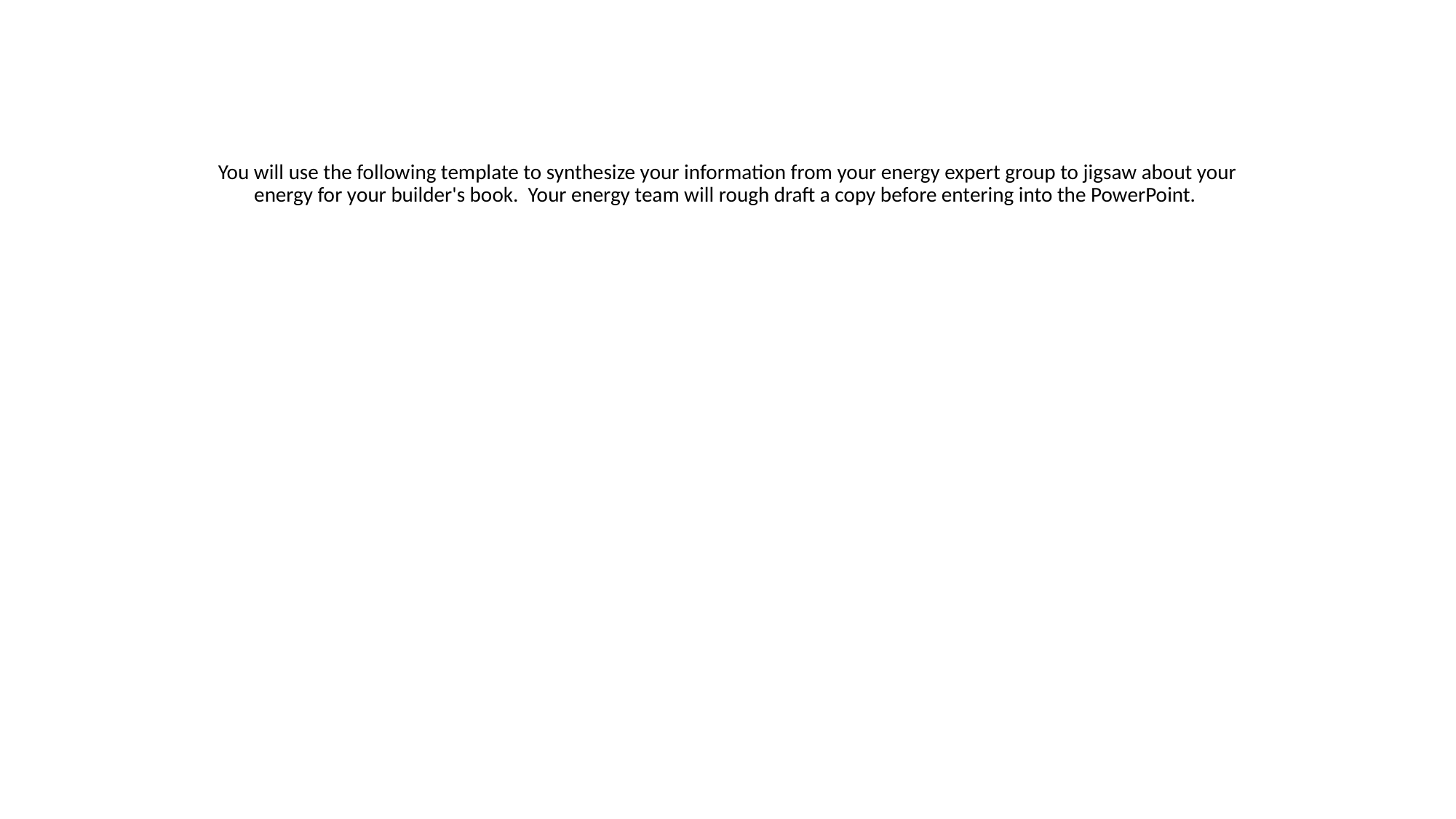

# You will use the following template to synthesize your information from your energy expert group to jigsaw about your energy for your builder's book.  Your energy team will rough draft a copy before entering into the PowerPoint.